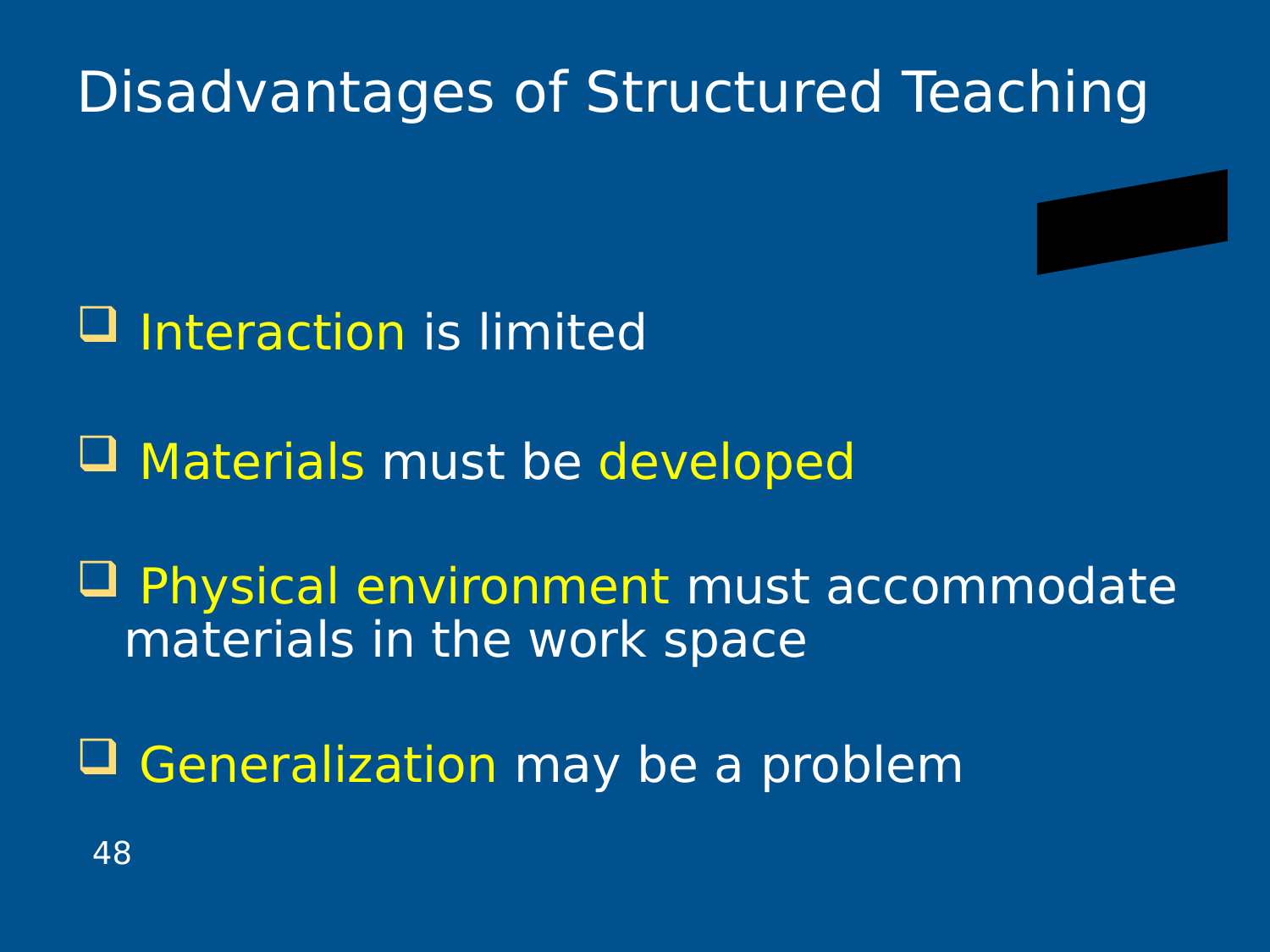

# Disadvantages of Structured Teaching
-
 Interaction is limited

 Materials must be developed

 Physical environment must accommodate materials in the work space

 Generalization may be a problem
48